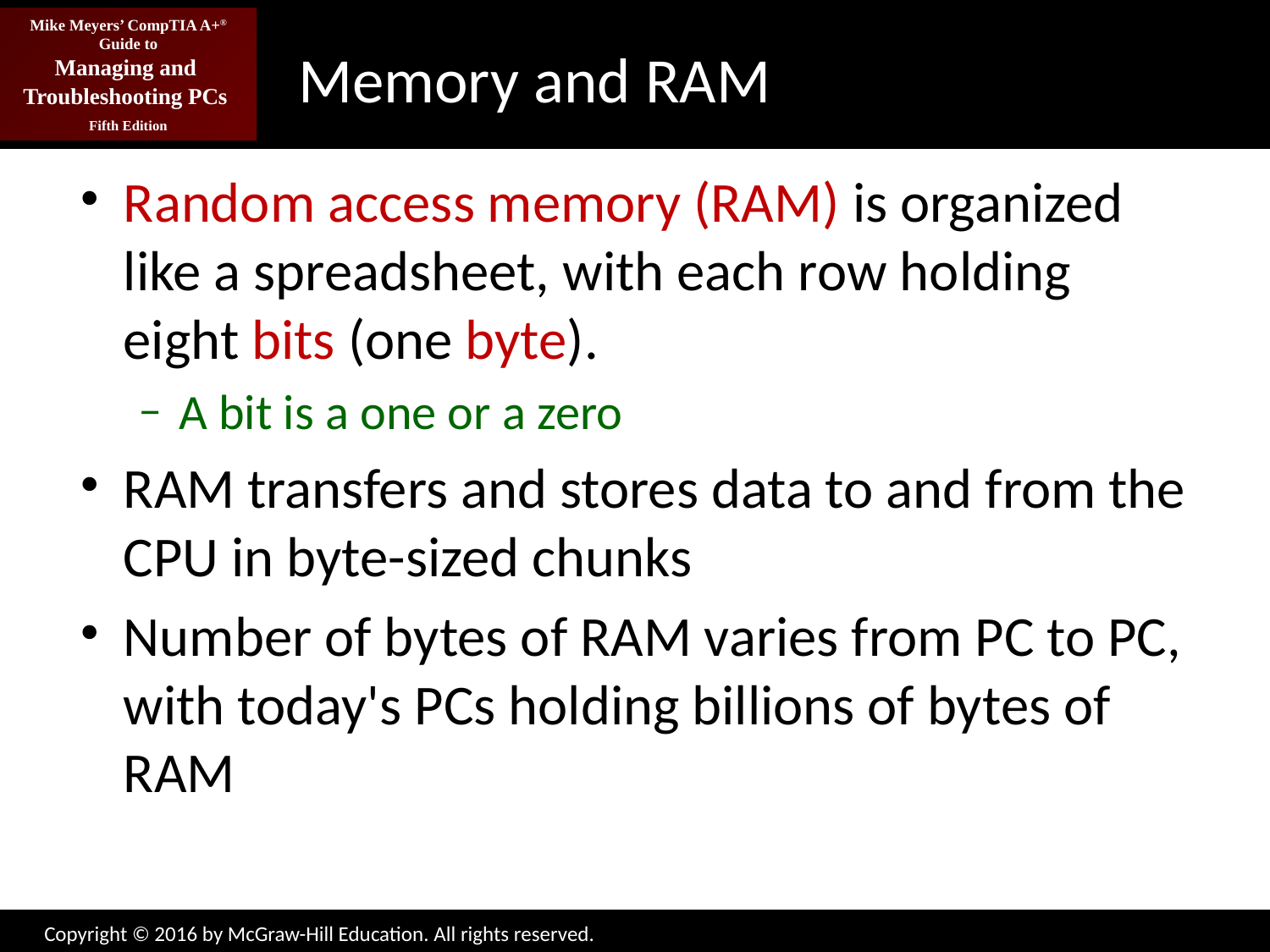

# Memory and RAM
Random access memory (RAM) is organized like a spreadsheet, with each row holding eight bits (one byte).
A bit is a one or a zero
RAM transfers and stores data to and from the CPU in byte-sized chunks
Number of bytes of RAM varies from PC to PC, with today's PCs holding billions of bytes of RAM